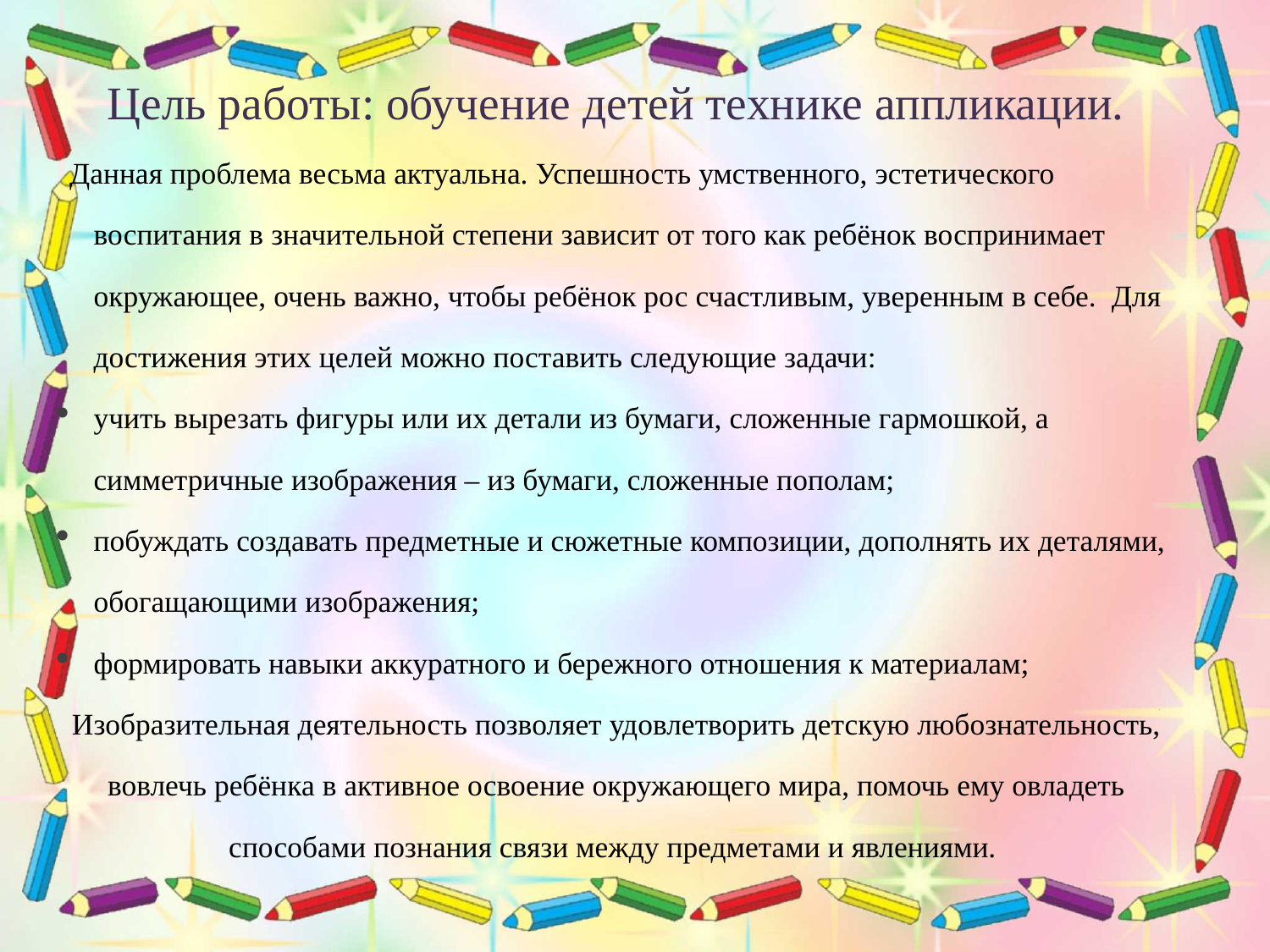

Цель работы: обучение детей технике аппликации.
   Данная проблема весьма актуальна. Успешность умственного, эстетического воспитания в значительной степени зависит от того как ребёнок воспринимает окружающее, очень важно, чтобы ребёнок рос счастливым, уверенным в себе.  Для достижения этих целей можно поставить следующие задачи:
учить вырезать фигуры или их детали из бумаги, сложенные гармошкой, а симметричные изображения – из бумаги, сложенные пополам;
побуждать создавать предметные и сюжетные композиции, дополнять их деталями, обогащающими изображения;
формировать навыки аккуратного и бережного отношения к материалам;
Изобразительная деятельность позволяет удовлетворить детскую любознательность, вовлечь ребёнка в активное освоение окружающего мира, помочь ему овладеть способами познания связи между предметами и явлениями.